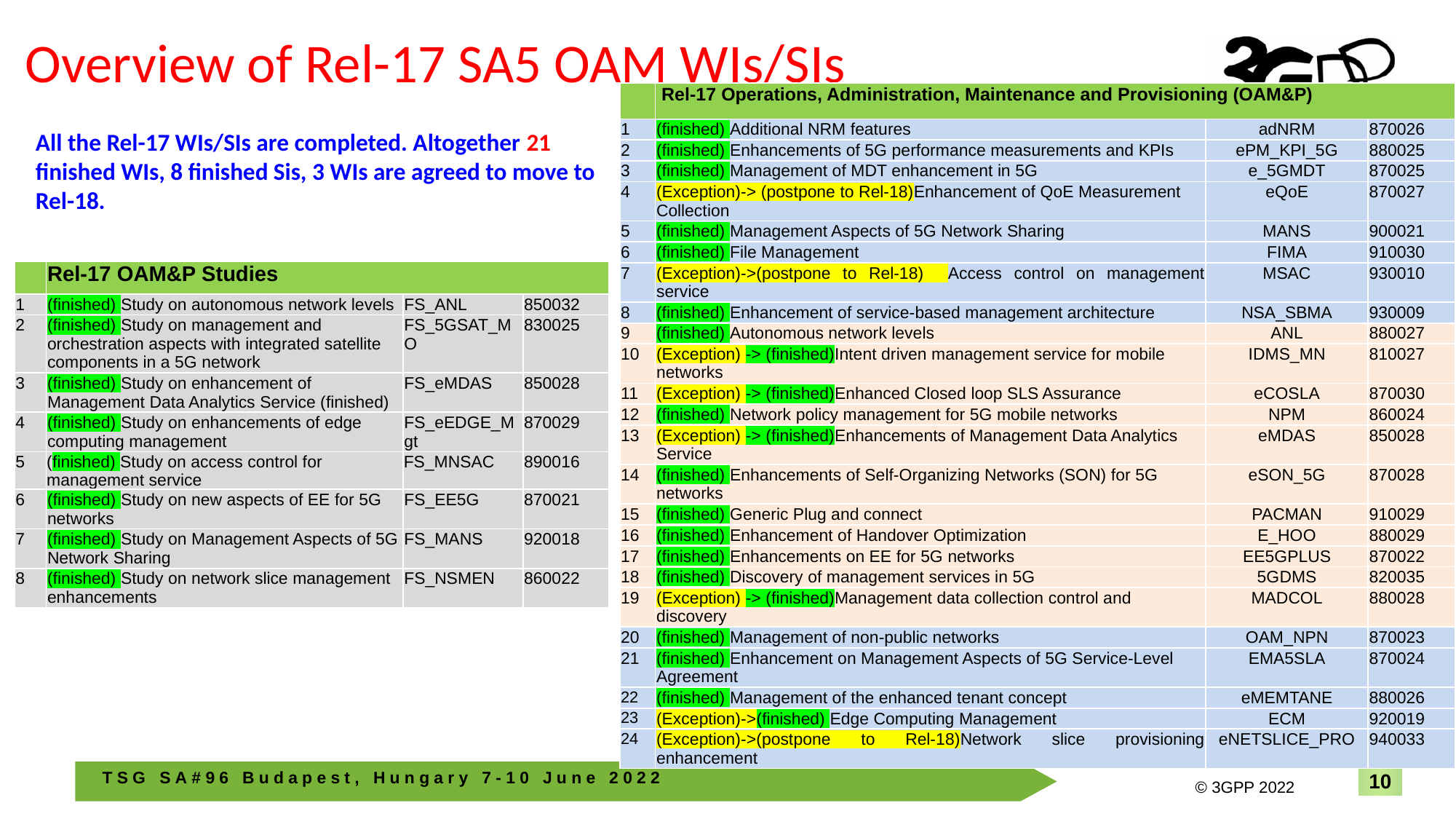

# Overview of Rel-17 SA5 OAM WIs/SIs
|  | Rel-17 Operations, Administration, Maintenance and Provisioning (OAM&P) |  |  |
| --- | --- | --- | --- |
| 1 | (finished) Additional NRM features | adNRM | 870026 |
| 2 | (finished) Enhancements of 5G performance measurements and KPIs | ePM\_KPI\_5G | 880025 |
| 3 | (finished) Management of MDT enhancement in 5G | e\_5GMDT | 870025 |
| 4 | (Exception)-> (postpone to Rel-18)Enhancement of QoE Measurement Collection | eQoE | 870027 |
| 5 | (finished) Management Aspects of 5G Network Sharing | MANS | 900021 |
| 6 | (finished) File Management | FIMA | 910030 |
| 7 | (Exception)->(postpone to Rel-18) Access control on management service | MSAC | 930010 |
| 8 | (finished) Enhancement of service-based management architecture | NSA\_SBMA | 930009 |
| 9 | (finished) Autonomous network levels | ANL | 880027 |
| 10 | (Exception) -> (finished)Intent driven management service for mobile networks | IDMS\_MN | 810027 |
| 11 | (Exception) -> (finished)Enhanced Closed loop SLS Assurance | eCOSLA | 870030 |
| 12 | (finished) Network policy management for 5G mobile networks | NPM | 860024 |
| 13 | (Exception) -> (finished)Enhancements of Management Data Analytics Service | eMDAS | 850028 |
| 14 | (finished) Enhancements of Self-Organizing Networks (SON) for 5G networks | eSON\_5G | 870028 |
| 15 | (finished) Generic Plug and connect | PACMAN | 910029 |
| 16 | (finished) Enhancement of Handover Optimization | E\_HOO | 880029 |
| 17 | (finished) Enhancements on EE for 5G networks | EE5GPLUS | 870022 |
| 18 | (finished) Discovery of management services in 5G | 5GDMS | 820035 |
| 19 | (Exception) -> (finished)Management data collection control and discovery | MADCOL | 880028 |
| 20 | (finished) Management of non-public networks | OAM\_NPN | 870023 |
| 21 | (finished) Enhancement on Management Aspects of 5G Service-Level Agreement | EMA5SLA | 870024 |
| 22 | (finished) Management of the enhanced tenant concept | eMEMTANE | 880026 |
| 23 | (Exception)->(finished) Edge Computing Management | ECM | 920019 |
| 24 | (Exception)->(postpone to Rel-18)Network slice provisioning enhancement | eNETSLICE\_PRO | 940033 |
All the Rel-17 WIs/SIs are completed. Altogether 21 finished WIs, 8 finished Sis, 3 WIs are agreed to move to Rel-18.
|  | Rel-17 OAM&P Studies |  |  |
| --- | --- | --- | --- |
| 1 | (finished) Study on autonomous network levels | FS\_ANL | 850032 |
| 2 | (finished) Study on management and orchestration aspects with integrated satellite components in a 5G network | FS\_5GSAT\_MO | 830025 |
| 3 | (finished) Study on enhancement of Management Data Analytics Service (finished) | FS\_eMDAS | 850028 |
| 4 | (finished) Study on enhancements of edge computing management | FS\_eEDGE\_Mgt | 870029 |
| 5 | (finished) Study on access control for management service | FS\_MNSAC | 890016 |
| 6 | (finished) Study on new aspects of EE for 5G networks | FS\_EE5G | 870021 |
| 7 | (finished) Study on Management Aspects of 5G Network Sharing | FS\_MANS | 920018 |
| 8 | (finished) Study on network slice management enhancements | FS\_NSMEN | 860022 |